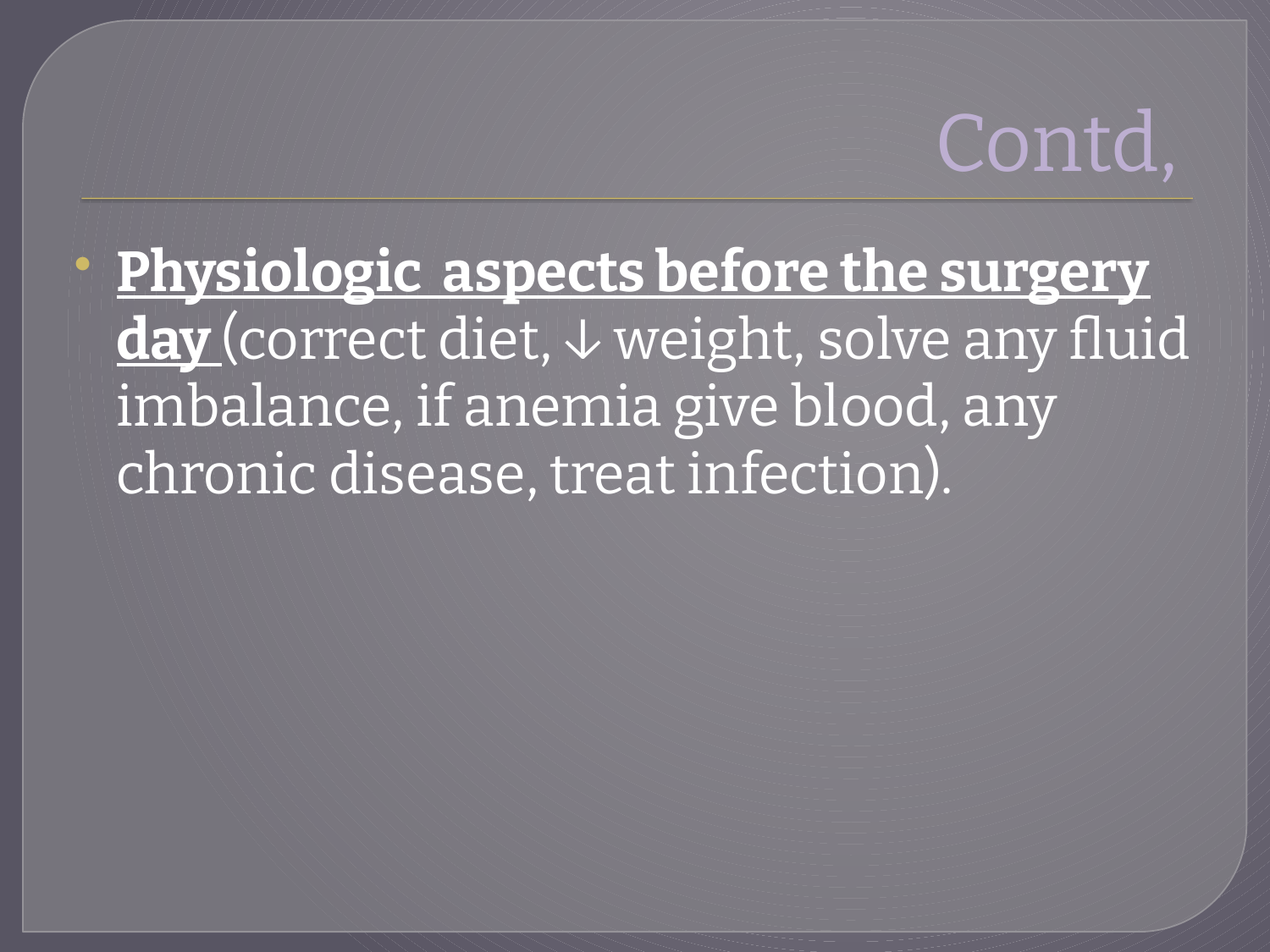

# Contd,
Physiologic  aspects before the surgery day (correct diet, ↓ weight, solve any fluid imbalance, if anemia give blood, any chronic disease, treat infection).